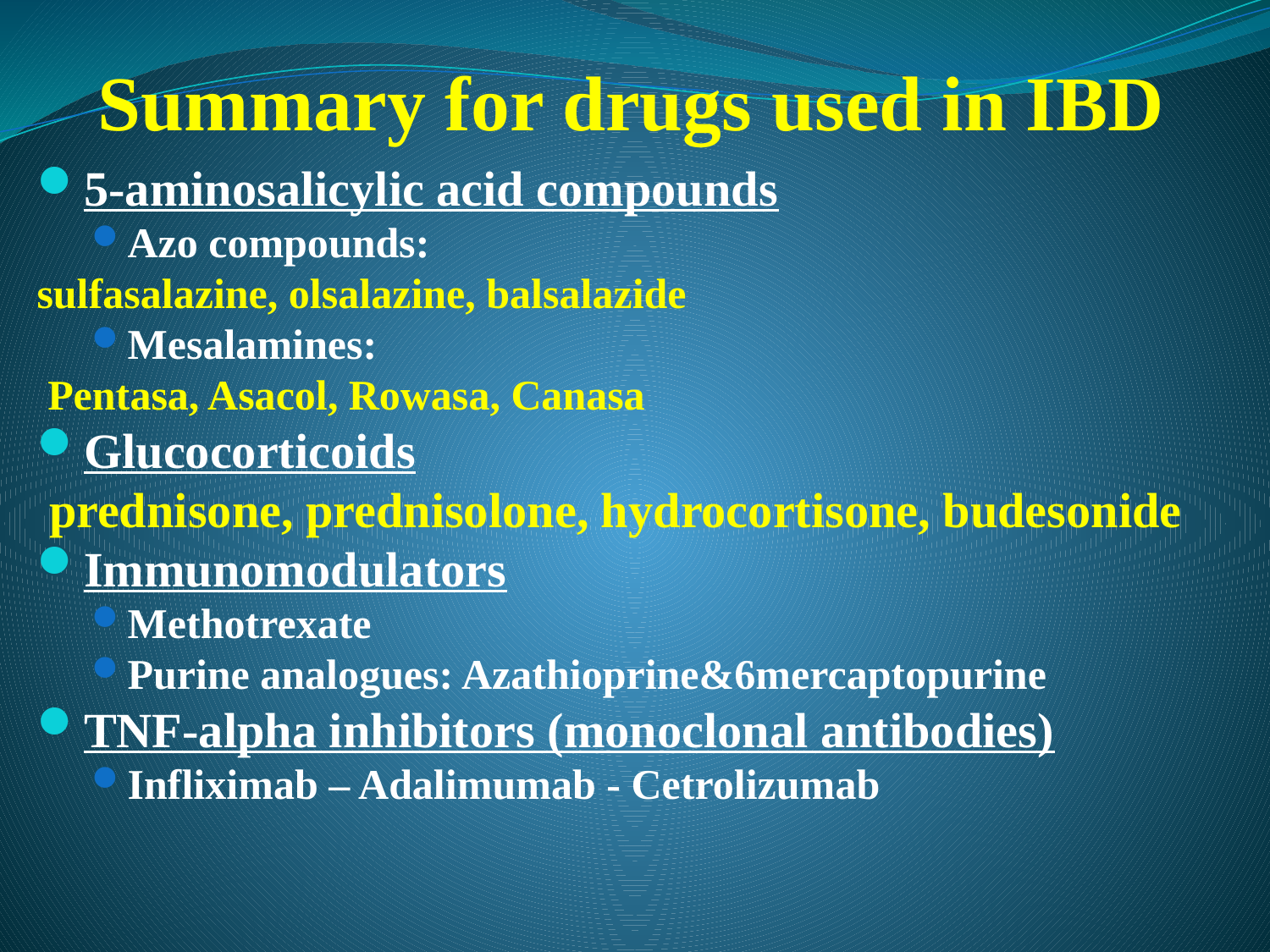

Summary for drugs used in IBD
5-aminosalicylic acid compounds
Azo compounds:
sulfasalazine, olsalazine, balsalazide
Mesalamines:
Pentasa, Asacol, Rowasa, Canasa
Glucocorticoids
 prednisone, prednisolone, hydrocortisone, budesonide
Immunomodulators
Methotrexate
Purine analogues: Azathioprine&6mercaptopurine
TNF-alpha inhibitors (monoclonal antibodies)
Infliximab – Adalimumab - Cetrolizumab